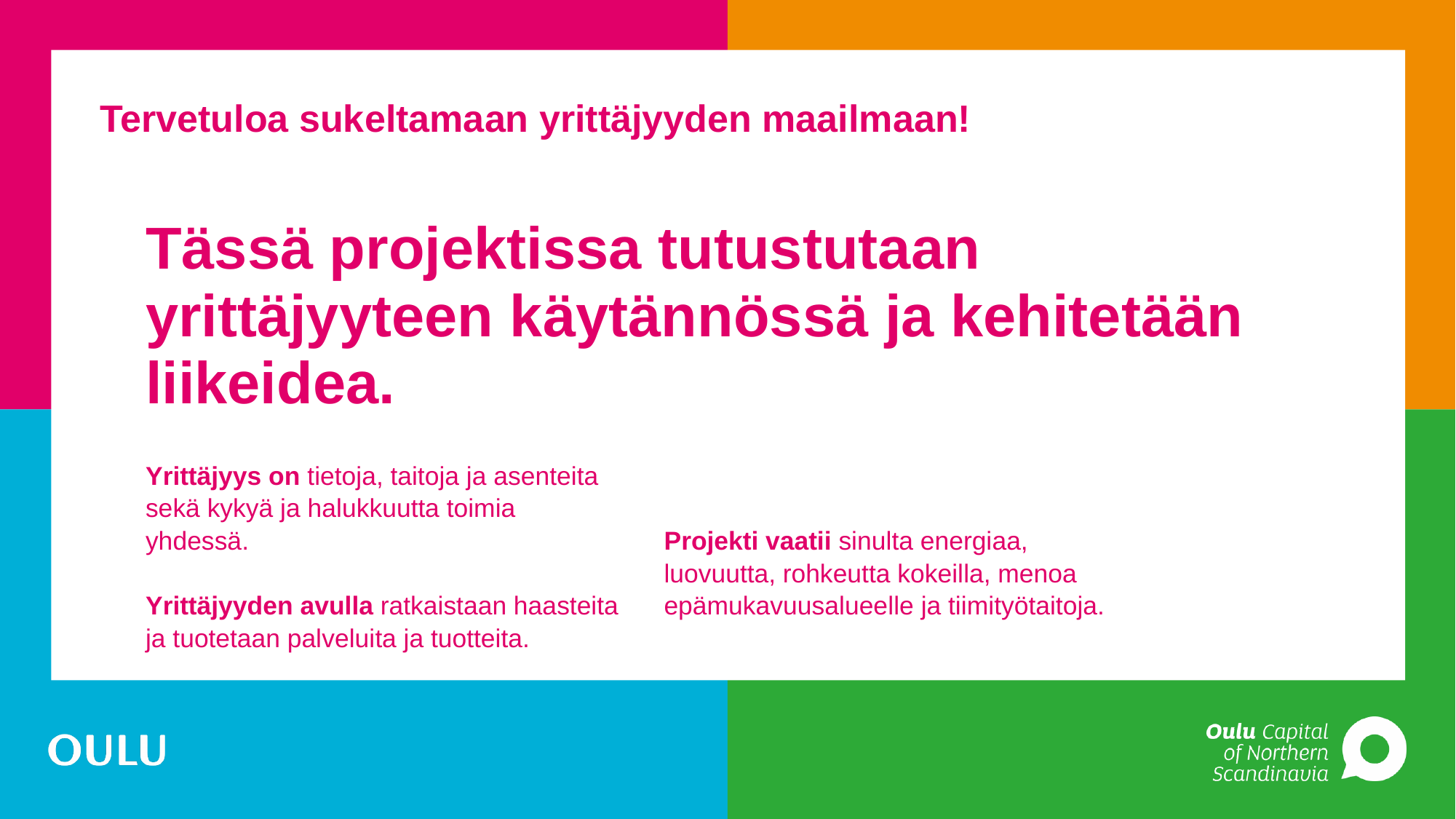

# Tervetuloa sukeltamaan yrittäjyyden maailmaan!
Tässä projektissa tutustutaan yrittäjyyteen käytännössä ja kehitetään liikeidea.
Yrittäjyys on tietoja, taitoja ja asenteita sekä kykyä ja halukkuutta toimia yhdessä.

Yrittäjyyden avulla ratkaistaan haasteita ja tuotetaan palveluita ja tuotteita.

Projekti vaatii sinulta energiaa, luovuutta, rohkeutta kokeilla, menoa epämukavuusalueelle ja tiimityötaitoja.